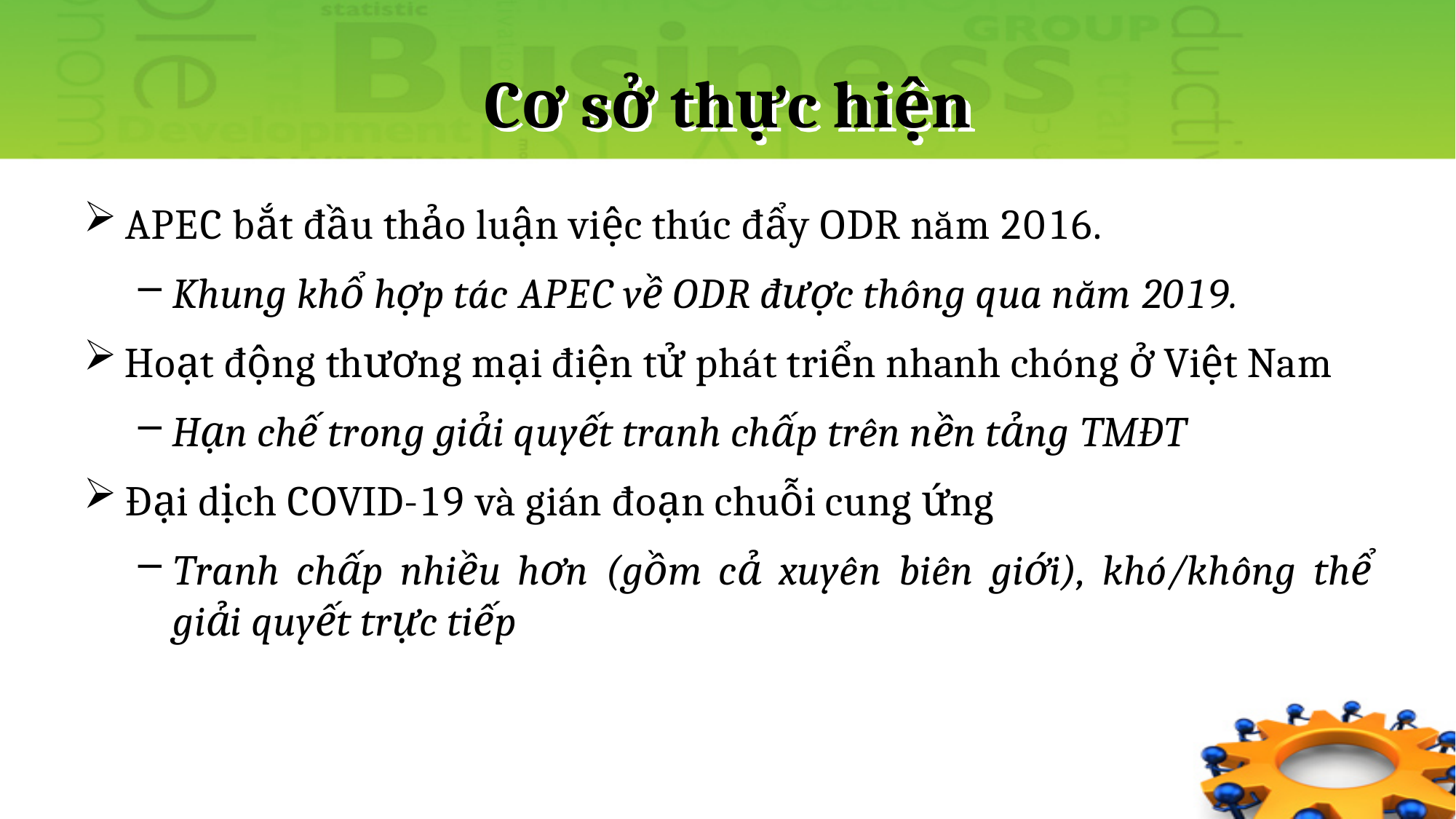

# Cơ sở thực hiện
APEC bắt đầu thảo luận việc thúc đẩy ODR năm 2016.
Khung khổ hợp tác APEC về ODR được thông qua năm 2019.
Hoạt động thương mại điện tử phát triển nhanh chóng ở Việt Nam
Hạn chế trong giải quyết tranh chấp trên nền tảng TMĐT
Đại dịch COVID-19 và gián đoạn chuỗi cung ứng
Tranh chấp nhiều hơn (gồm cả xuyên biên giới), khó/không thể giải quyết trực tiếp